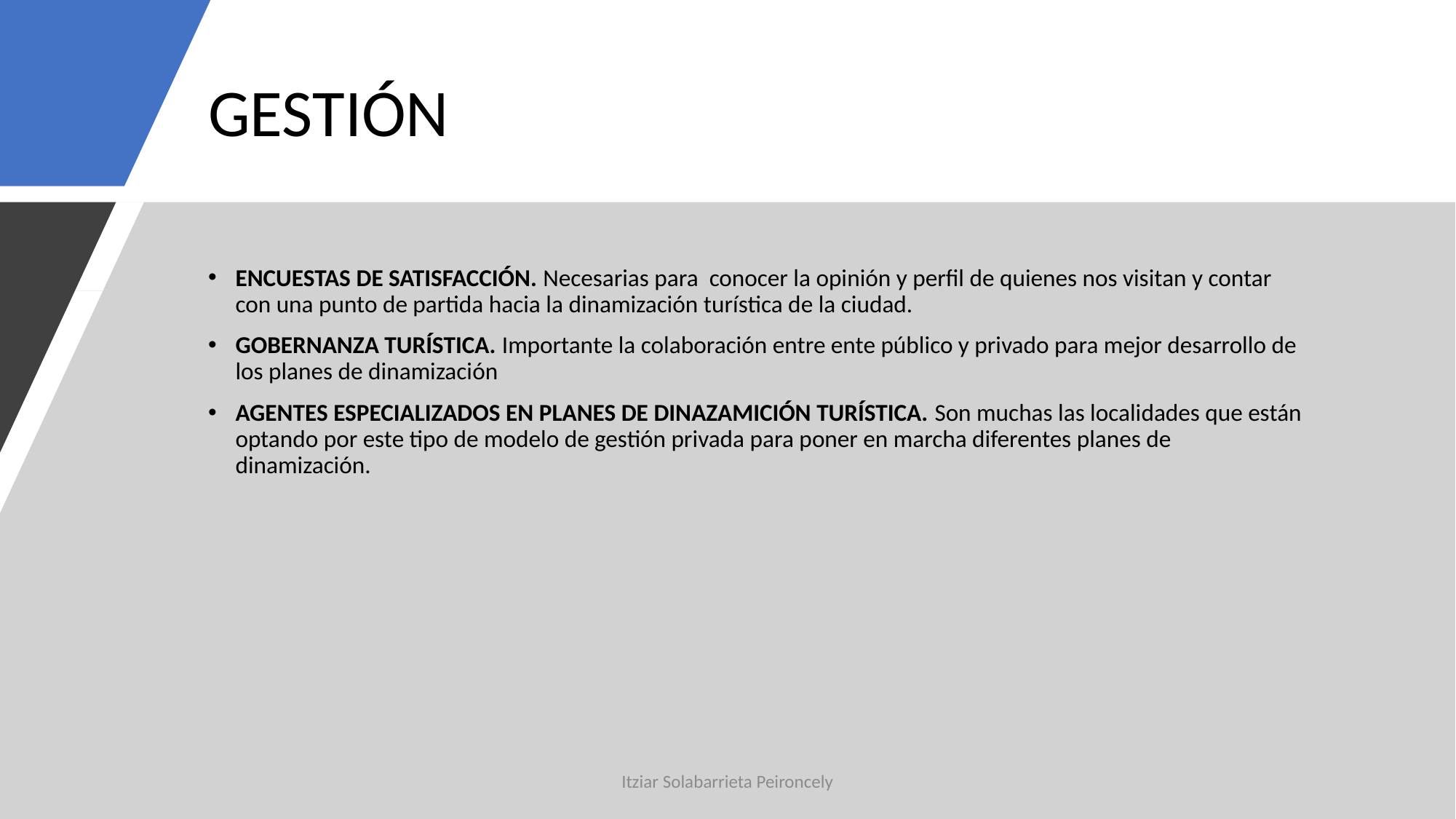

# GESTIÓN

ENCUESTAS DE SATISFACCIÓN. Necesarias para  conocer la opinión y perfil de quienes nos visitan y contar con una punto de partida hacia la dinamización turística de la ciudad.
GOBERNANZA TURÍSTICA. Importante la colaboración entre ente público y privado para mejor desarrollo de los planes de dinamización
AGENTES ESPECIALIZADOS EN PLANES DE DINAZAMICIÓN TURÍSTICA. Son muchas las localidades que están optando por este tipo de modelo de gestión privada para poner en marcha diferentes planes de dinamización.
Itziar Solabarrieta Peironcely